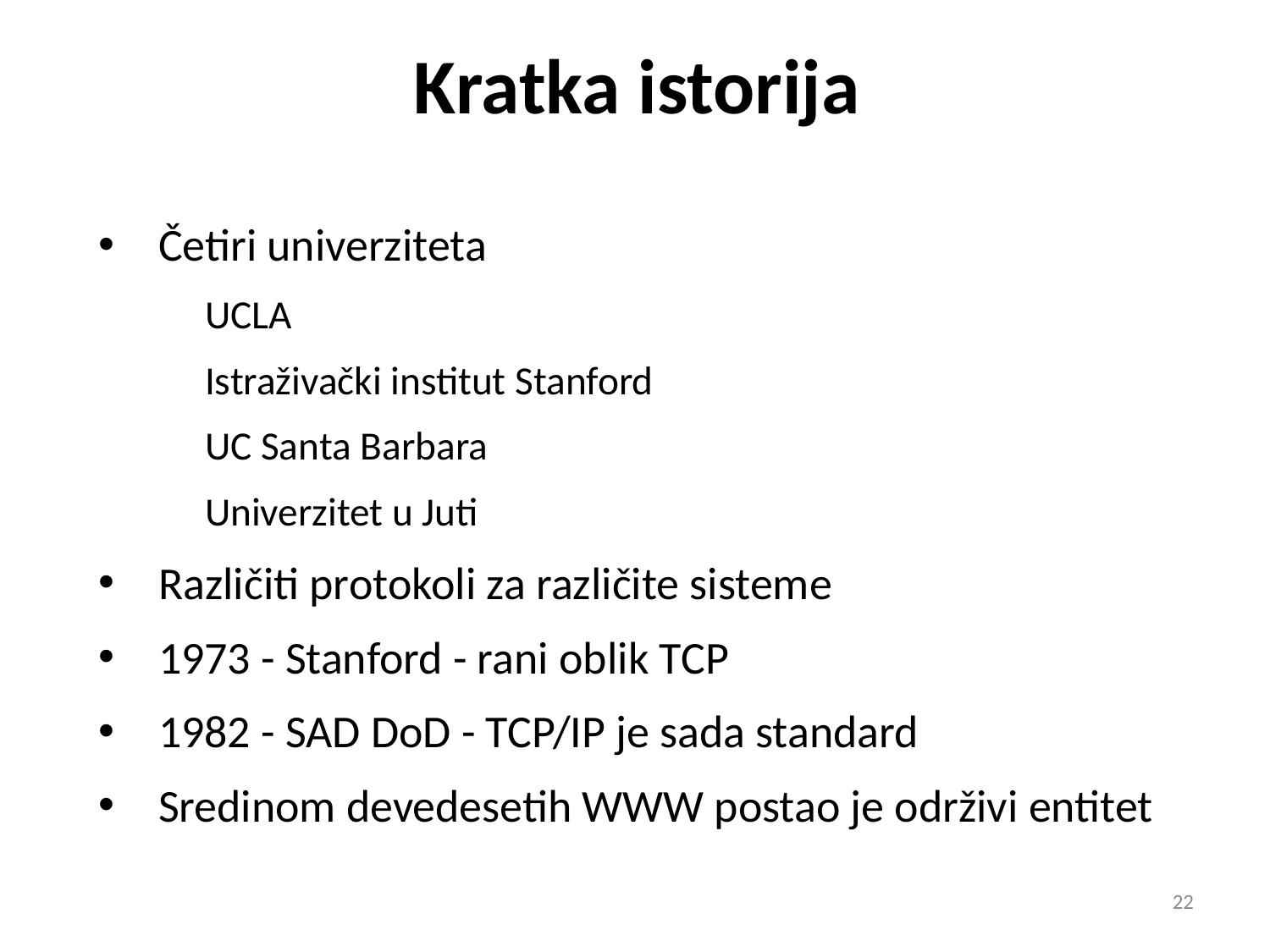

# Kratka istorija
Četiri univerziteta
UCLA
Istraživački institut Stanford
UC Santa Barbara
Univerzitet u Juti
Različiti protokoli za različite sisteme
1973 - Stanford - rani oblik TCP
1982 - SAD DoD - TCP/IP je sada standard
Sredinom devedesetih WWW postao je održivi entitet
22